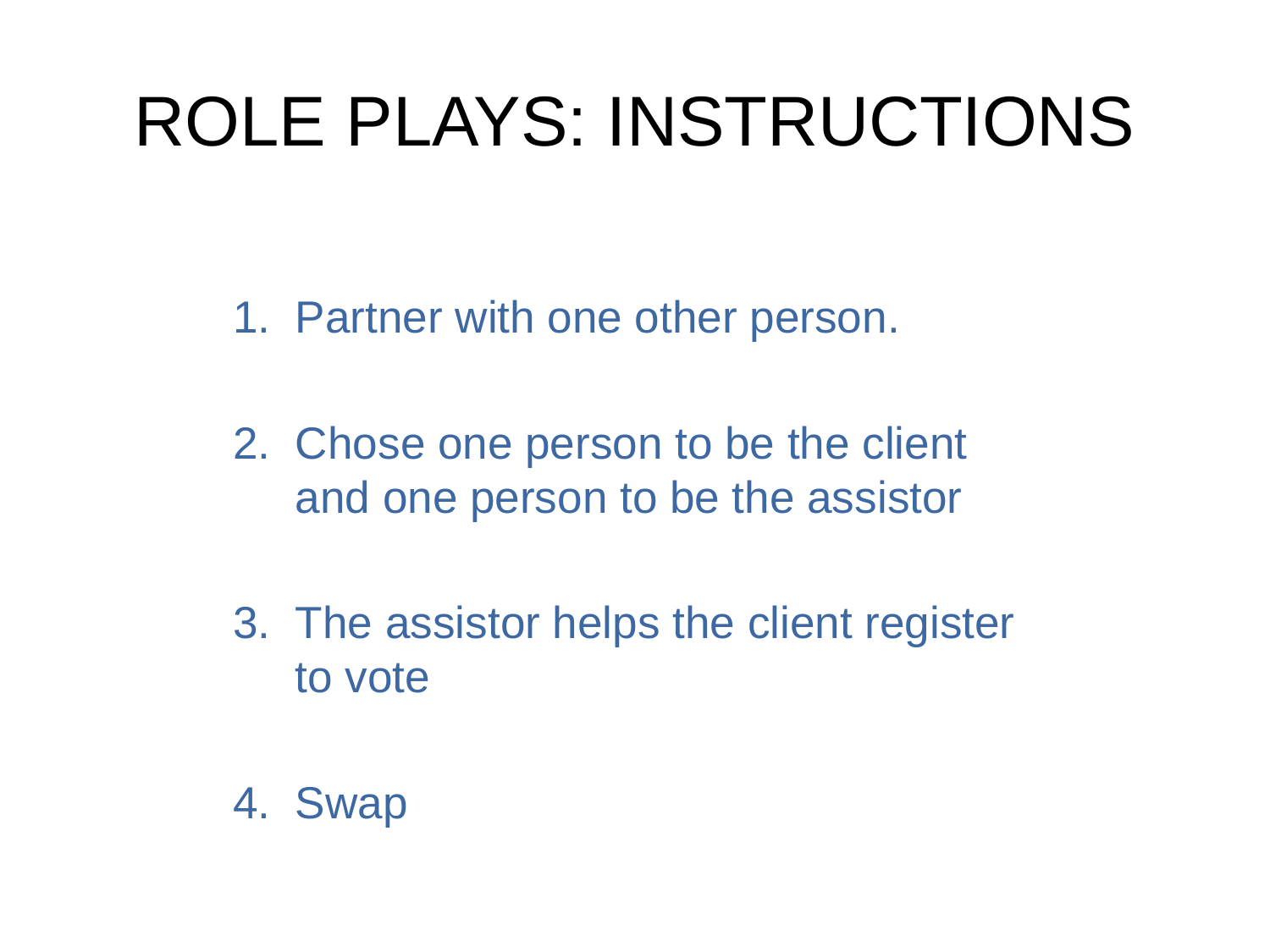

# ROLE PLAYS: INSTRUCTIONS

Partner with one other person.

Chose one person to be the client and one person to be the assistor

The assistor helps the client register to vote

Swap